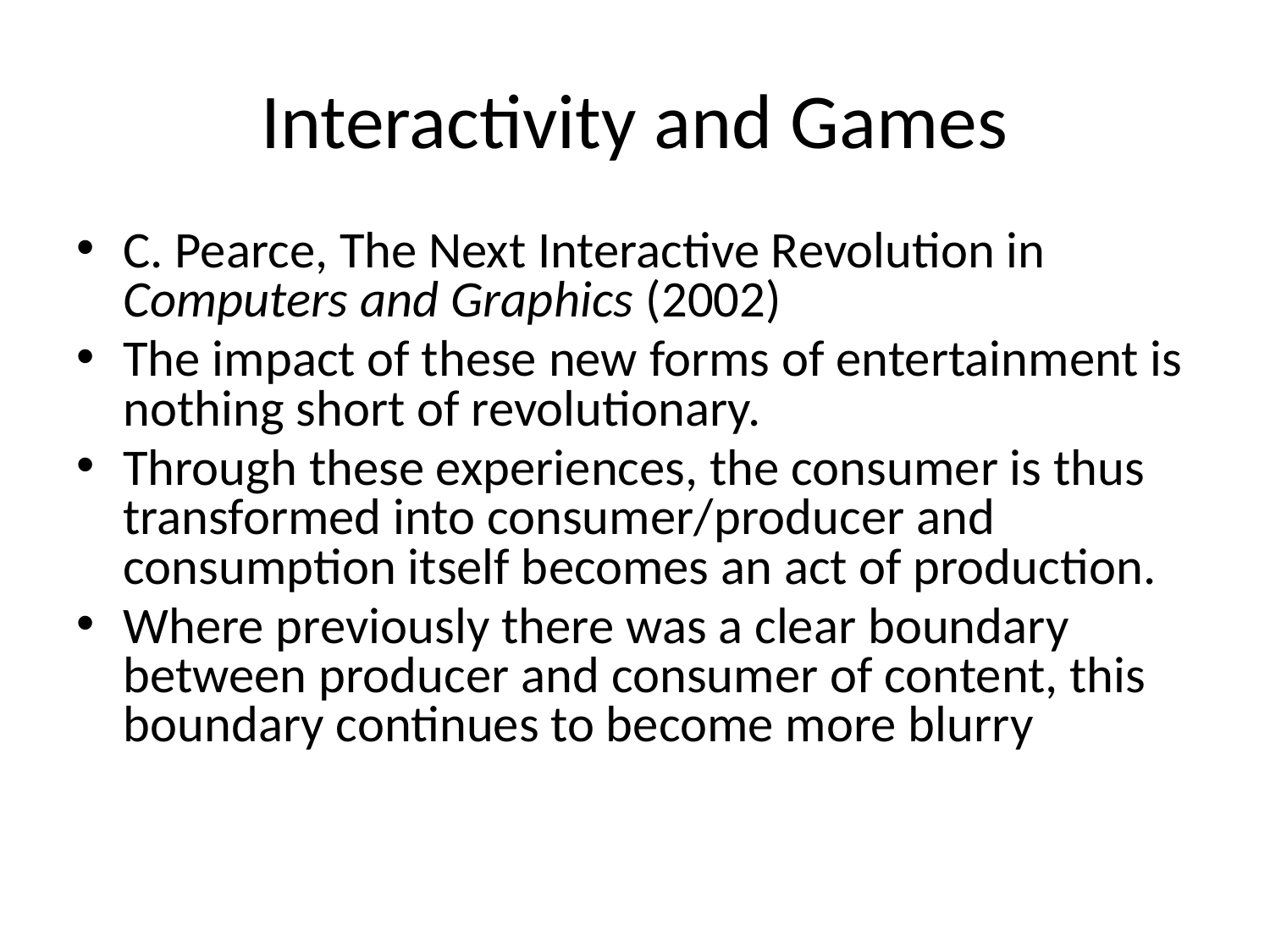

# Interactivity and Games
C. Pearce, The Next Interactive Revolution in Computers and Graphics (2002)
The impact of these new forms of entertainment is nothing short of revolutionary.
Through these experiences, the consumer is thus transformed into consumer/producer and consumption itself becomes an act of production.
Where previously there was a clear boundary between producer and consumer of content, this boundary continues to become more blurry